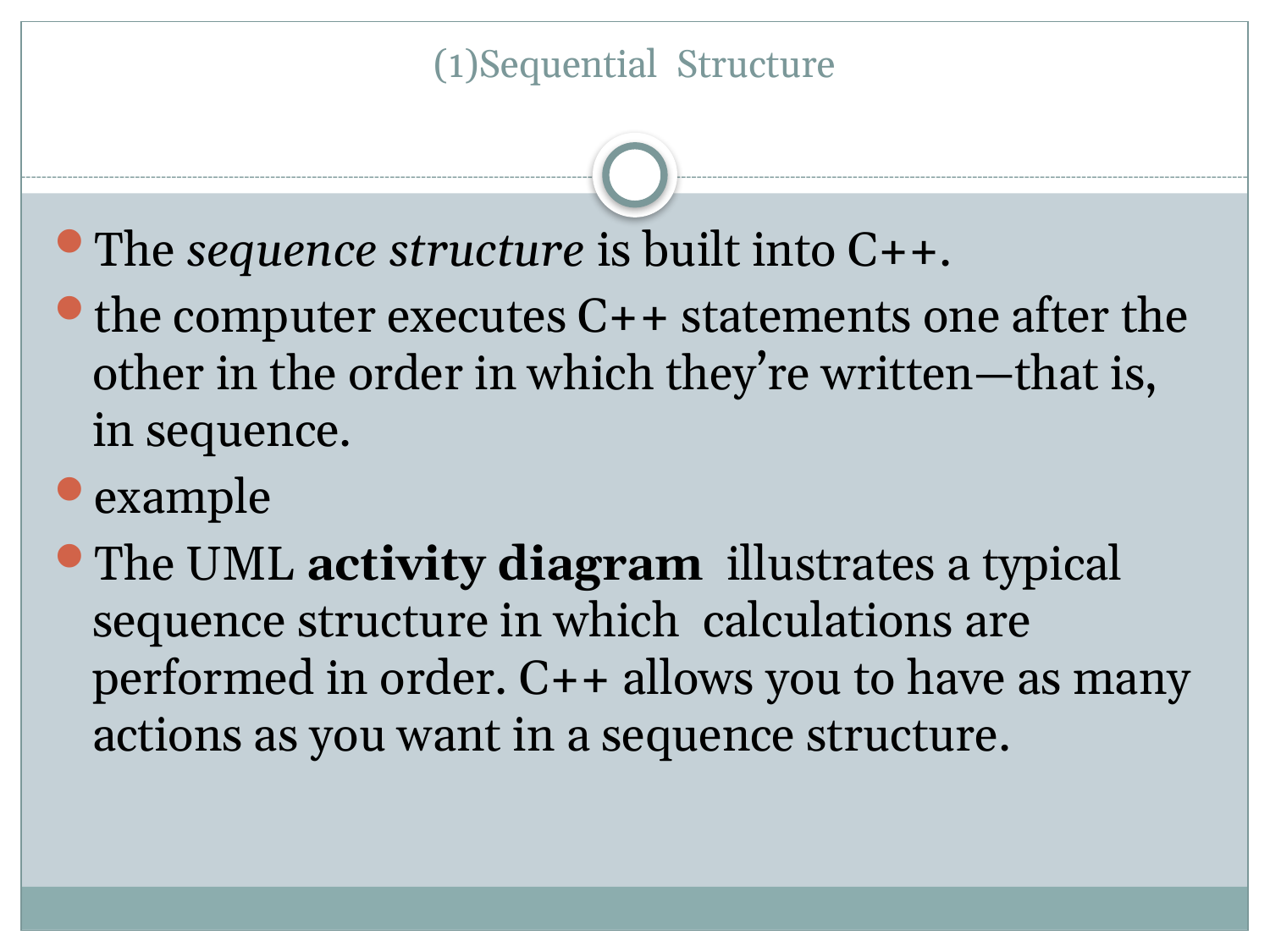

# (1)Sequential  Structure
The sequence structure is built into C++.
the computer executes C++ statements one after the other in the order in which they’re written—that is, in sequence.
example
The UML activity diagram  illustrates a typical sequence structure in which  calculations are performed in order. C++ allows you to have as many actions as you want in a sequence structure.